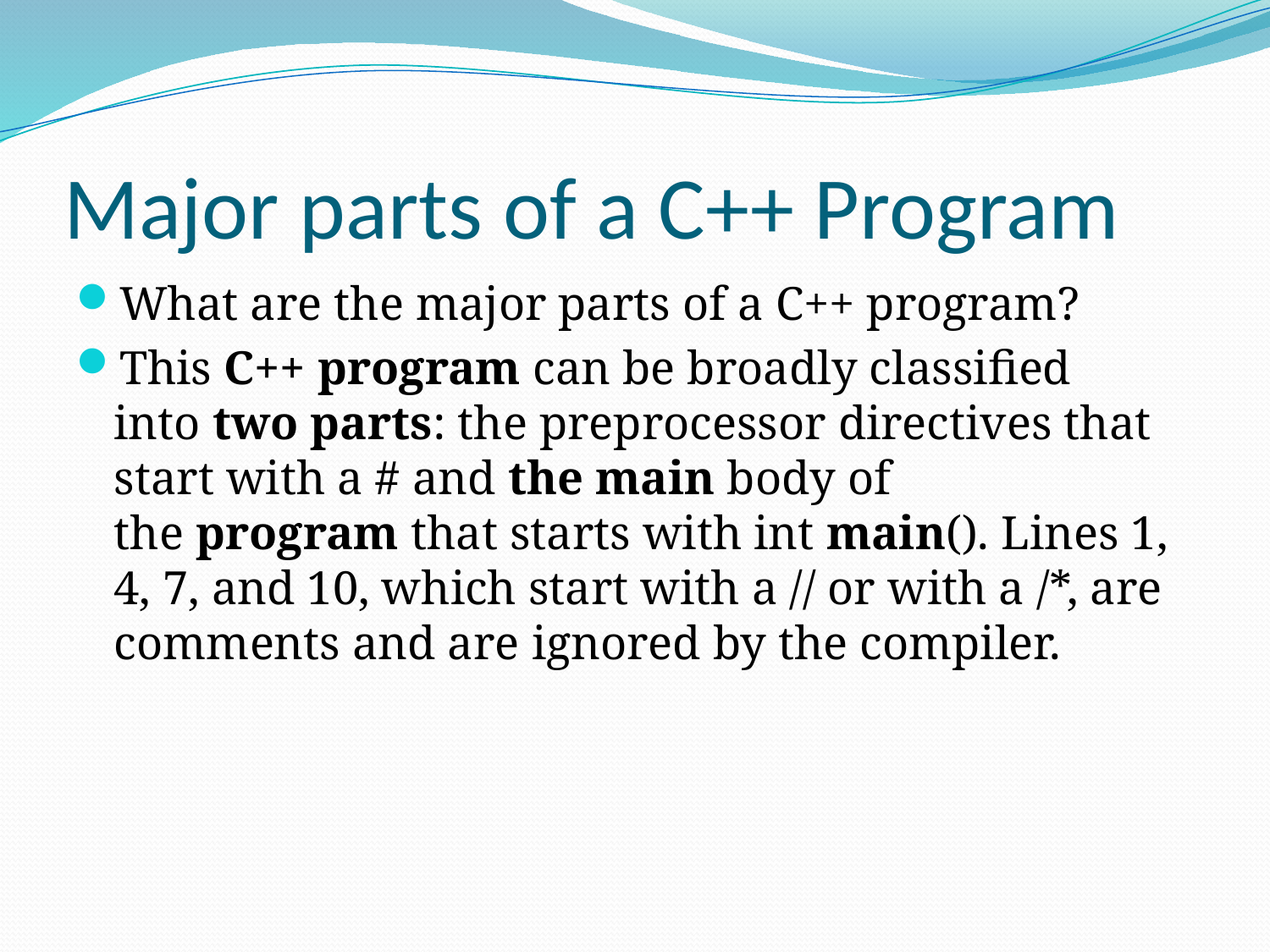

# Major parts of a C++ Program
What are the major parts of a C++ program?
This C++ program can be broadly classified into two parts: the preprocessor directives that start with a # and the main body of the program that starts with int main(). Lines 1, 4, 7, and 10, which start with a // or with a /*, are comments and are ignored by the compiler.